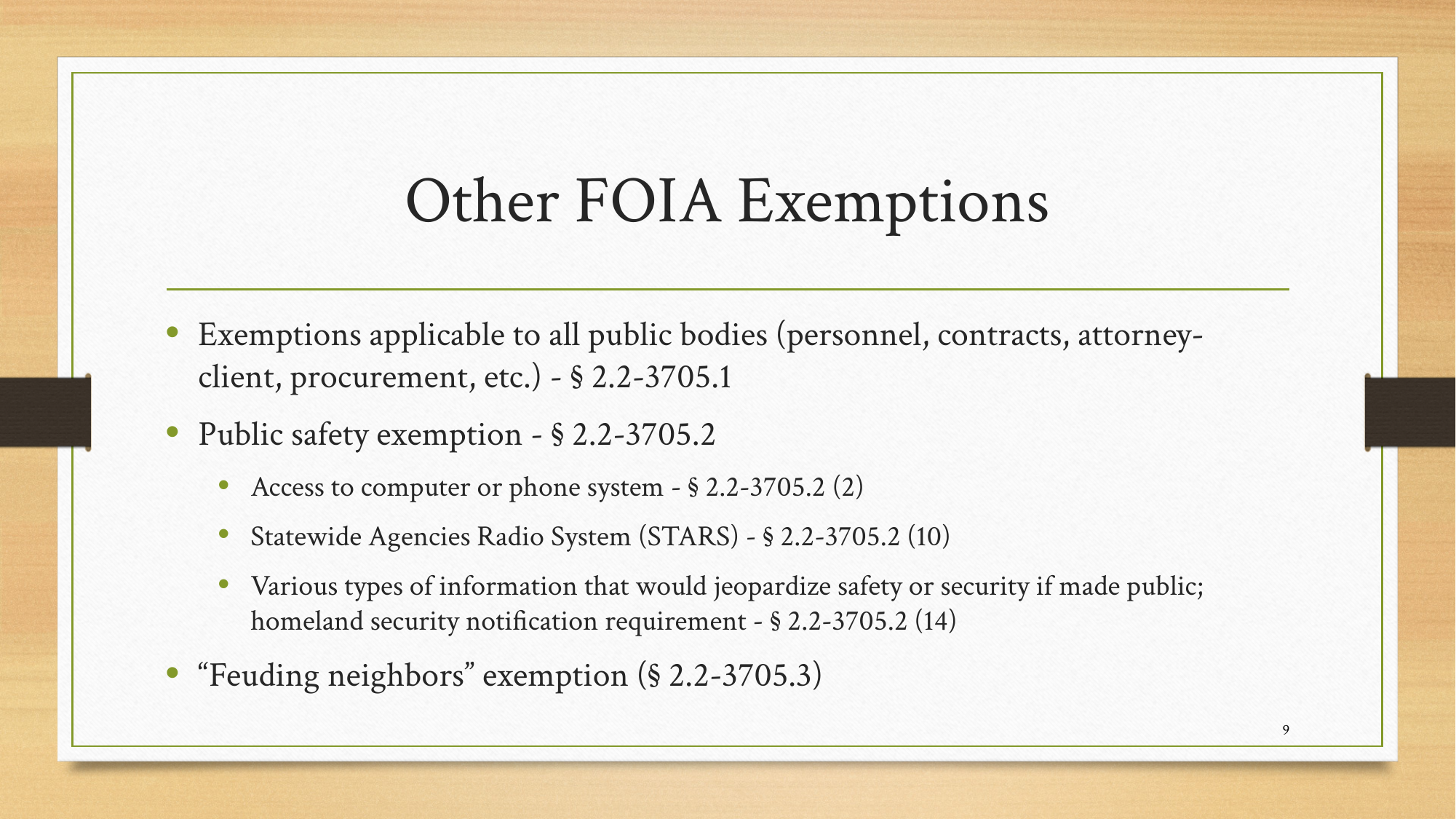

# Other FOIA Exemptions
Exemptions applicable to all public bodies (personnel, contracts, attorney-client, procurement, etc.) - § 2.2-3705.1
Public safety exemption - § 2.2-3705.2
Access to computer or phone system - § 2.2-3705.2 (2)
Statewide Agencies Radio System (STARS) - § 2.2-3705.2 (10)
Various types of information that would jeopardize safety or security if made public; homeland security notification requirement - § 2.2-3705.2 (14)
“Feuding neighbors” exemption (§ 2.2-3705.3)
9